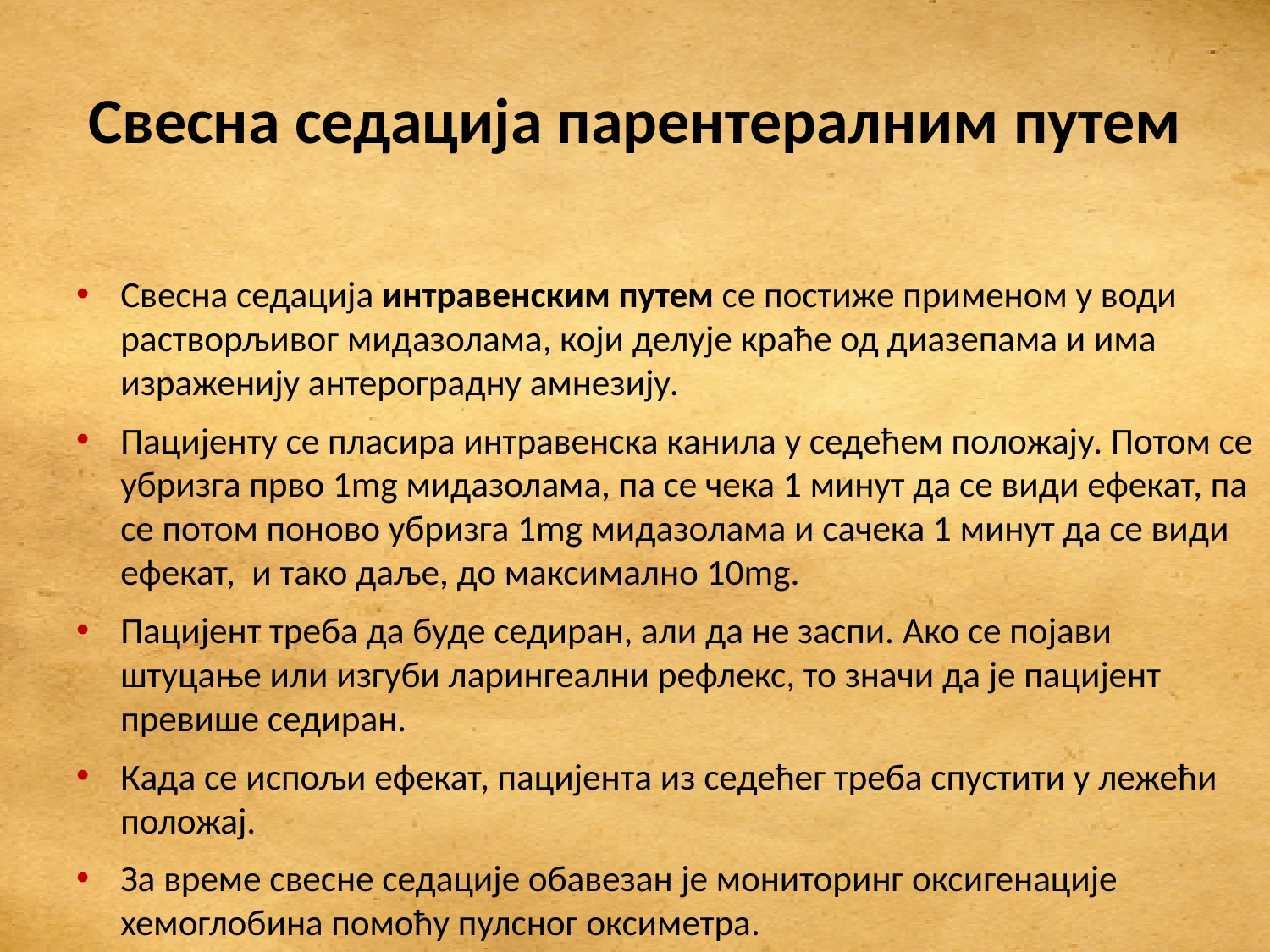

# Свесна седација парентералним путем
Свесна седација интравенским путем се постиже применом у води растворљивог мидазолама, који делује краће од диазепама и има израженију антероградну амнезију.
Пацијенту се пласира интравенска канила у седећем положају. Потом се убризга прво 1mg мидазолама, па се чека 1 минут да се види ефекат, па се потом поново убризга 1mg мидазолама и сачека 1 минут да се види ефекат,  и тако даље, до максимално 10mg.
Пацијент треба да буде седиран, али да не заспи. Ако се појави штуцање или изгуби ларингеални рефлекс, то значи да је пацијент превише седиран.
Када се испољи ефекат, пацијента из седећег треба спустити у лежећи положај.
За време свесне седације обавезан је мониторинг оксигенације хемоглобина помоћу пулсног оксиметра.